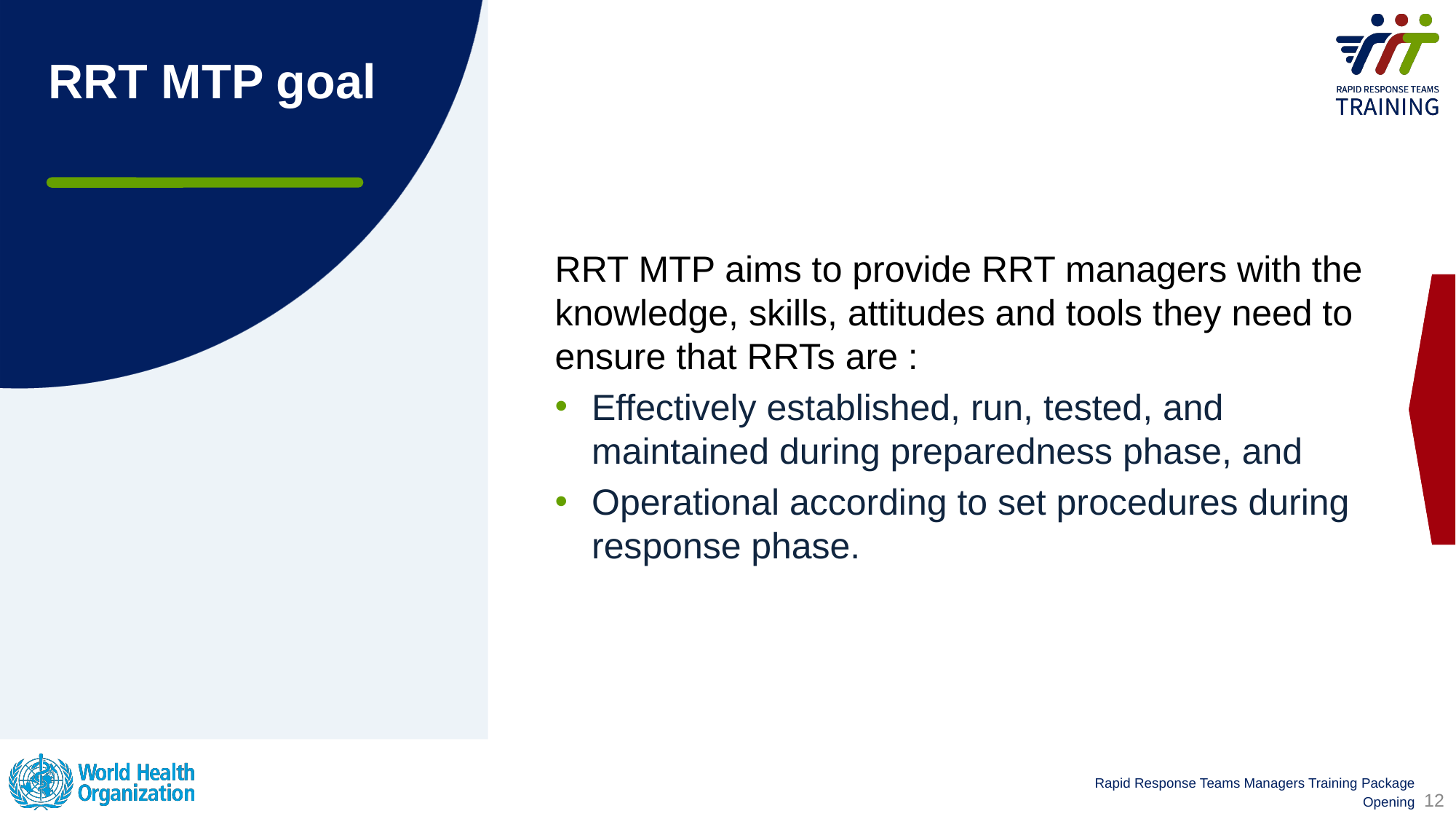

RRT MTP goal
RRT MTP aims to provide RRT managers with the knowledge, skills, attitudes and tools they need to ensure that RRTs are :
Effectively established, run, tested, and maintained during preparedness phase, and
Operational according to set procedures during response phase.

12